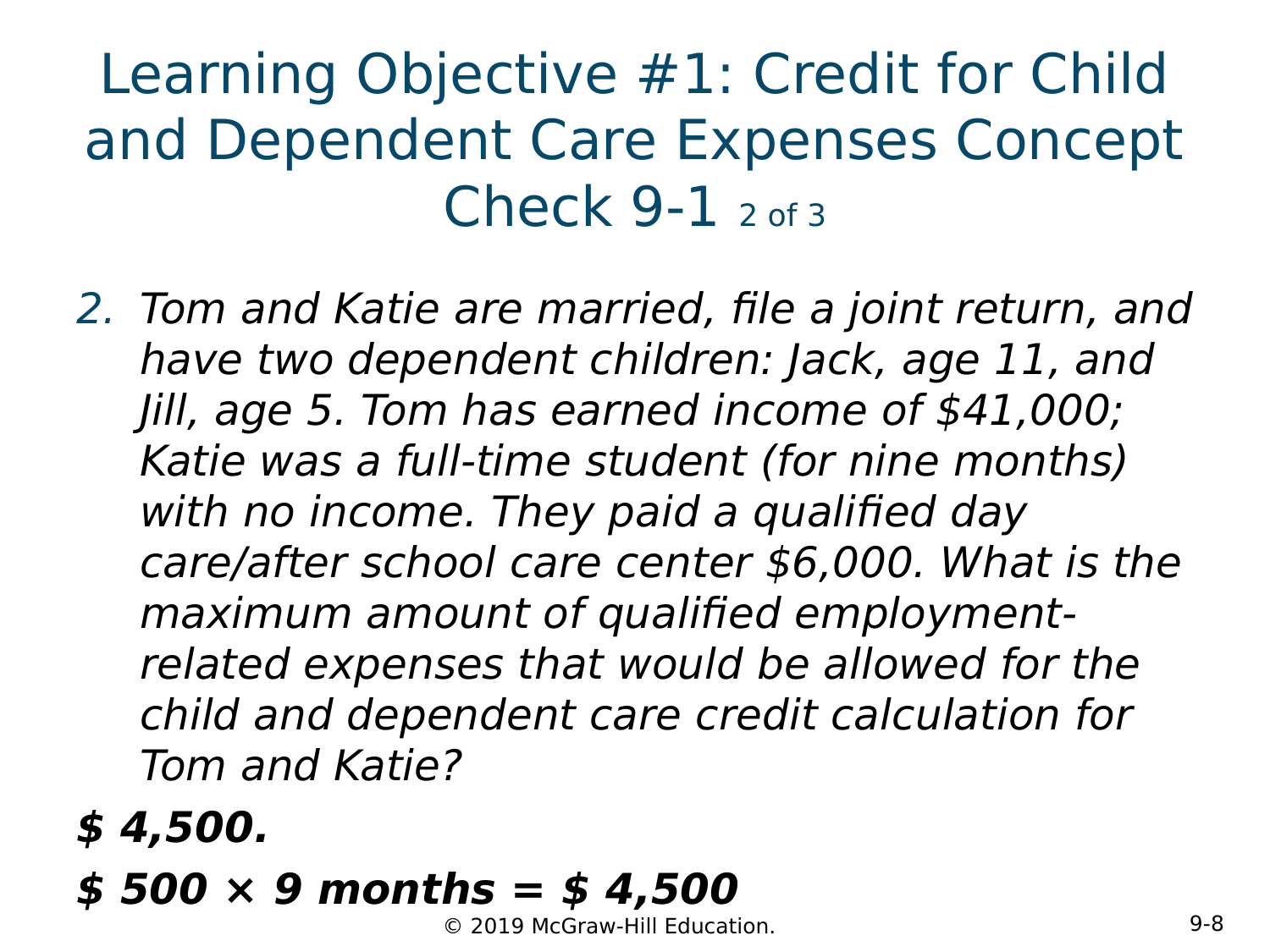

# Learning Objective #1: Credit for Child and Dependent Care Expenses Concept Check 9-1 2 of 3
Tom and Katie are married, file a joint return, and have two dependent children: Jack, age 11, and Jill, age 5. Tom has earned income of $41,000; Katie was a full-time student (for nine months) with no income. They paid a qualified day care/after school care center $6,000. What is the maximum amount of qualified employment-related expenses that would be allowed for the child and dependent care credit calculation for Tom and Katie?
$ 4,500.
$ 500 × 9 months = $ 4,500